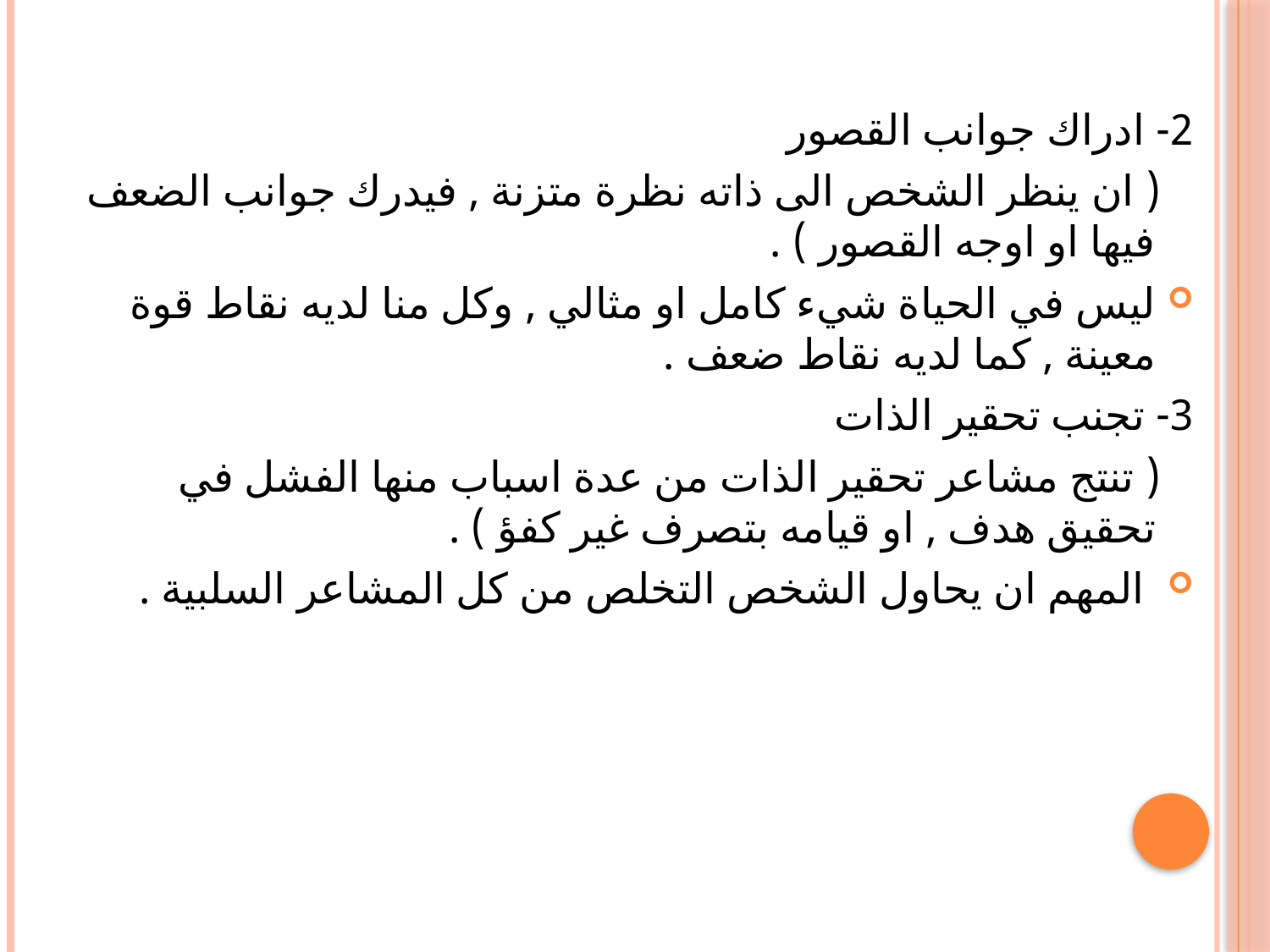

#
2- ادراك جوانب القصور
   ( ان ينظر الشخص الى ذاته نظرة متزنة , فيدرك جوانب الضعف فيها او اوجه القصور ) .
ليس في الحياة شيء كامل او مثالي , وكل منا لديه نقاط قوة معينة , كما لديه نقاط ضعف .
3- تجنب تحقير الذات
   ( تنتج مشاعر تحقير الذات من عدة اسباب منها الفشل في تحقيق هدف , او قيامه بتصرف غير كفؤ ) .
 المهم ان يحاول الشخص التخلص من كل المشاعر السلبية .